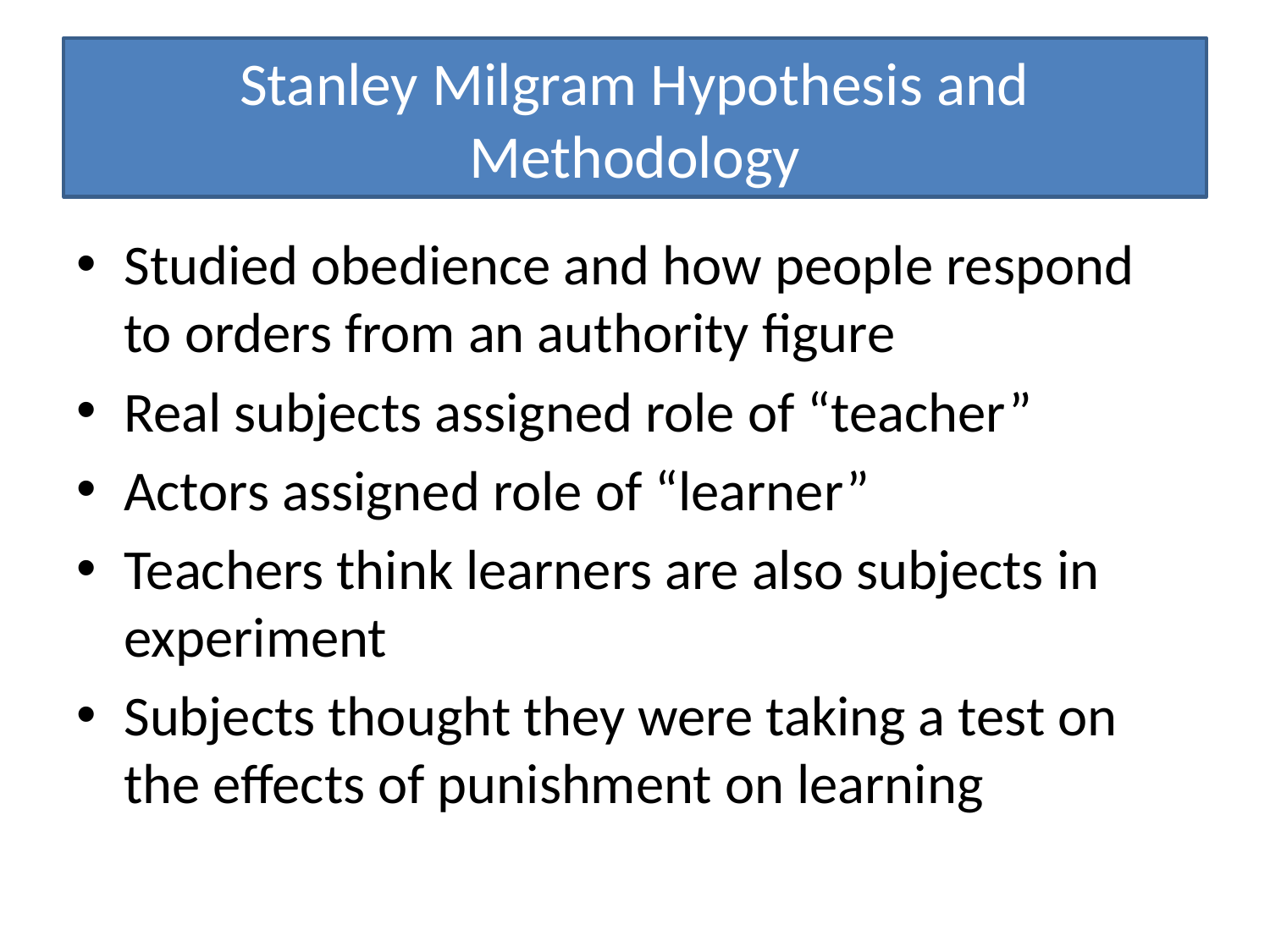

# Stanley Milgram Hypothesis and Methodology
Studied obedience and how people respond to orders from an authority figure
Real subjects assigned role of “teacher”
Actors assigned role of “learner”
Teachers think learners are also subjects in experiment
Subjects thought they were taking a test on the effects of punishment on learning